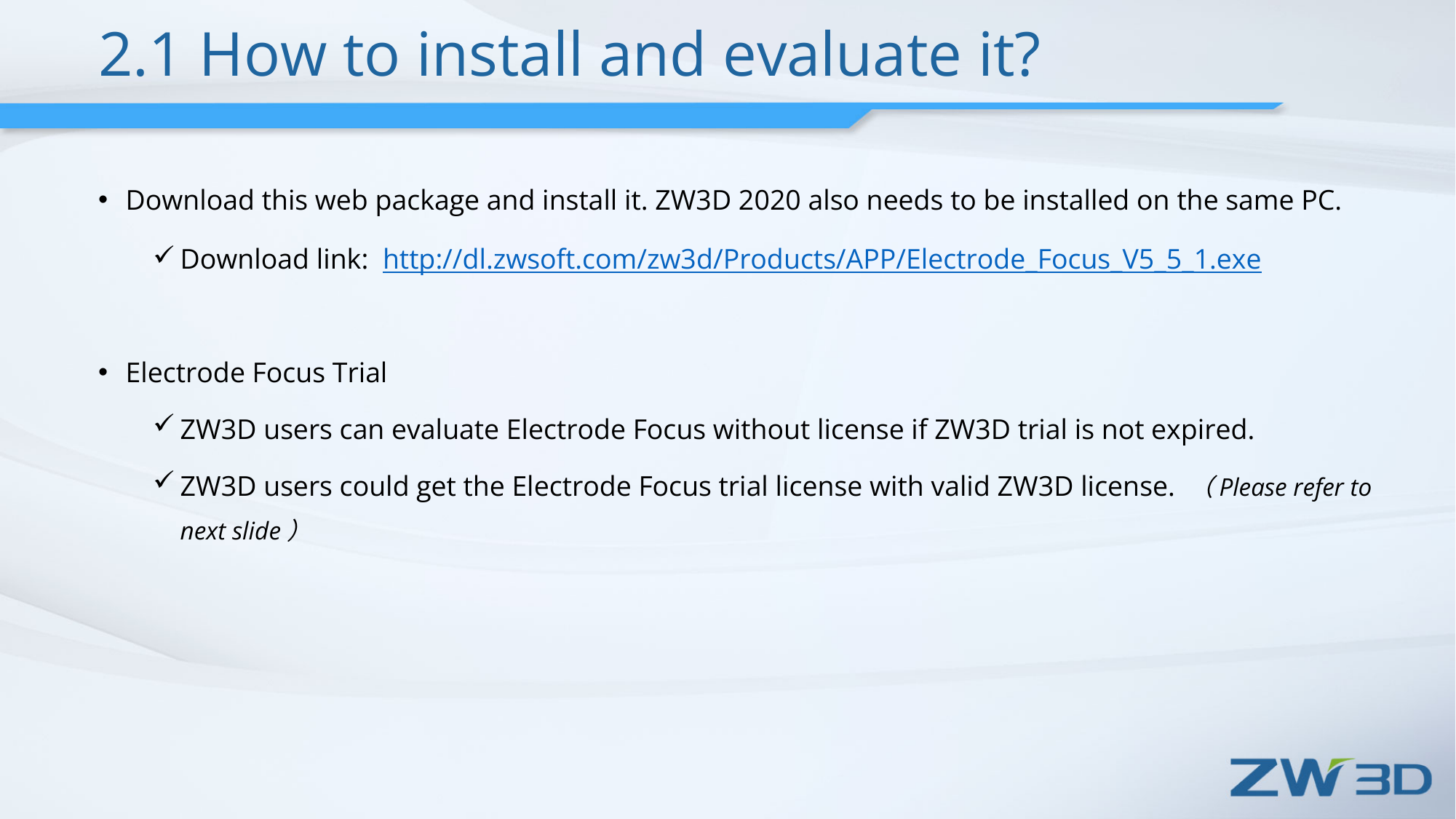

# 2.1 How to install and evaluate it?
Download this web package and install it. ZW3D 2020 also needs to be installed on the same PC.
Download link:  http://dl.zwsoft.com/zw3d/Products/APP/Electrode_Focus_V5_5_1.exe

Electrode Focus Trial
ZW3D users can evaluate Electrode Focus without license if ZW3D trial is not expired.
ZW3D users could get the Electrode Focus trial license with valid ZW3D license. （Please refer to next slide）